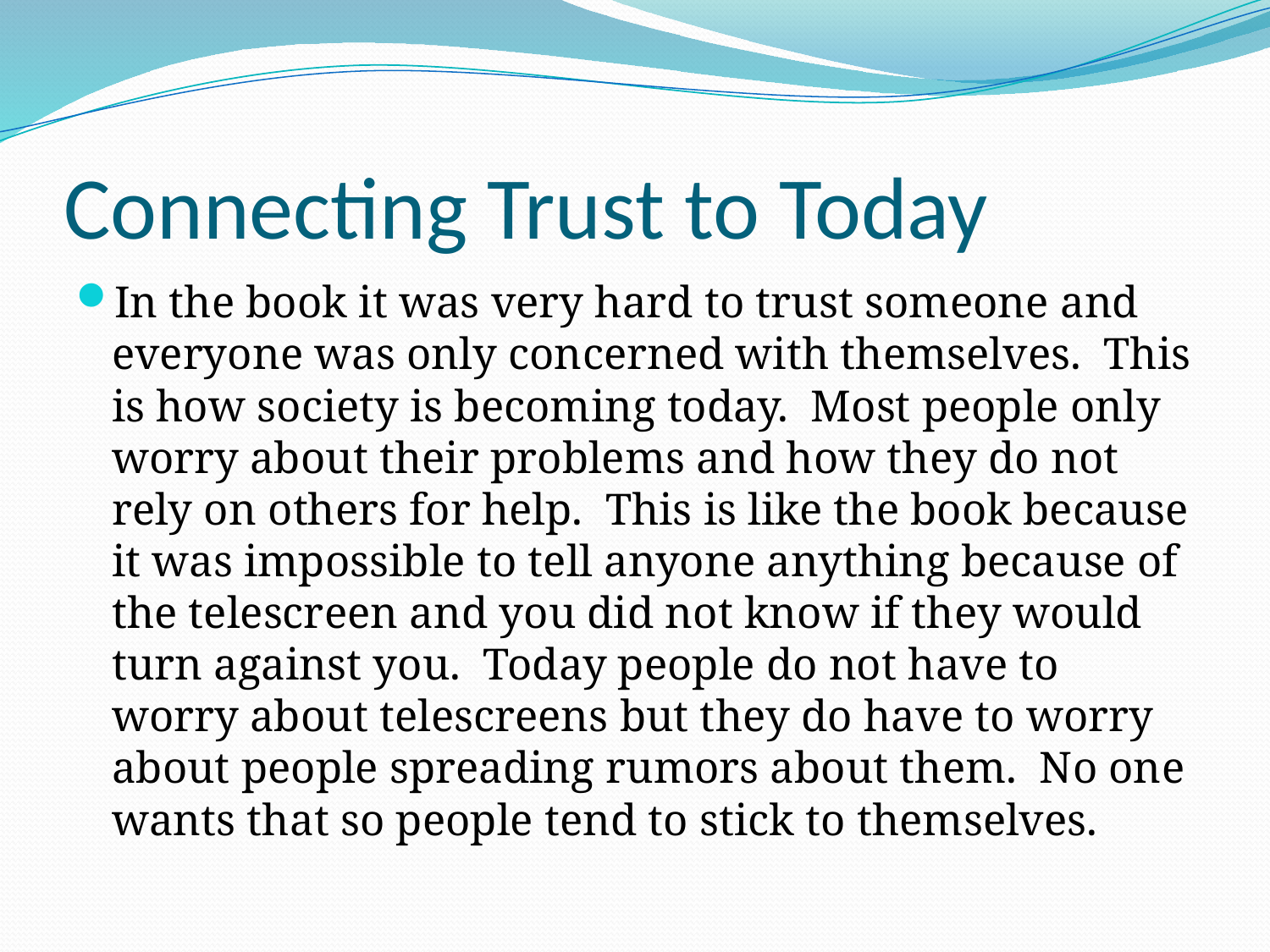

# Connecting Trust to Today
In the book it was very hard to trust someone and everyone was only concerned with themselves.  This is how society is becoming today.  Most people only worry about their problems and how they do not rely on others for help.  This is like the book because it was impossible to tell anyone anything because of the telescreen and you did not know if they would turn against you.  Today people do not have to worry about telescreens but they do have to worry about people spreading rumors about them.  No one wants that so people tend to stick to themselves.